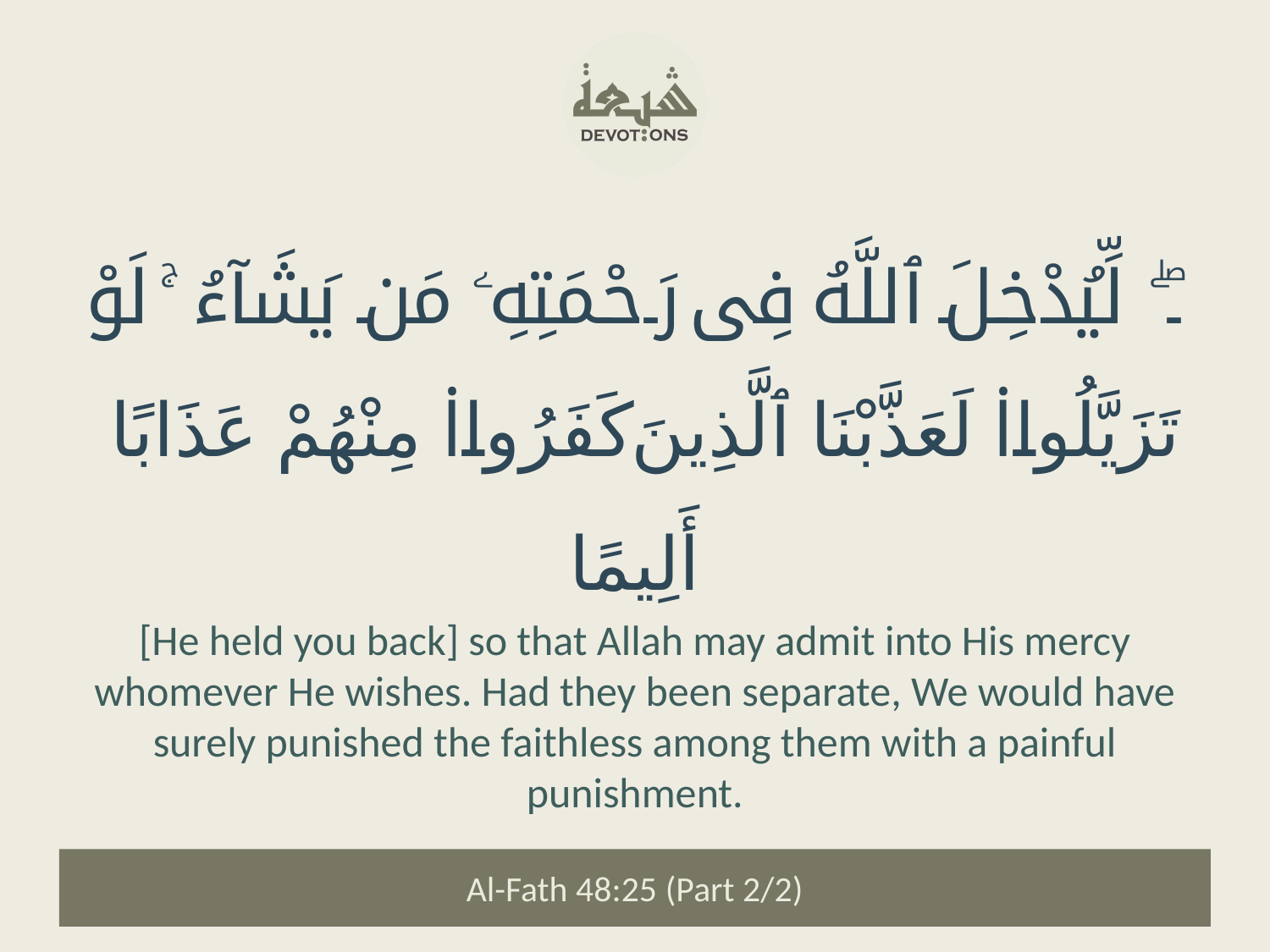

۔ۖ  لِّيُدْخِلَ ٱللَّهُ فِى رَحْمَتِهِۦ مَن يَشَآءُ ۚ لَوْ تَزَيَّلُوا۟ لَعَذَّبْنَا ٱلَّذِينَ كَفَرُوا۟ مِنْهُمْ عَذَابًا أَلِيمًا
[He held you back] so that Allah may admit into His mercy whomever He wishes. Had they been separate, We would have surely punished the faithless among them with a painful punishment.
Al-Fath 48:25 (Part 2/2)